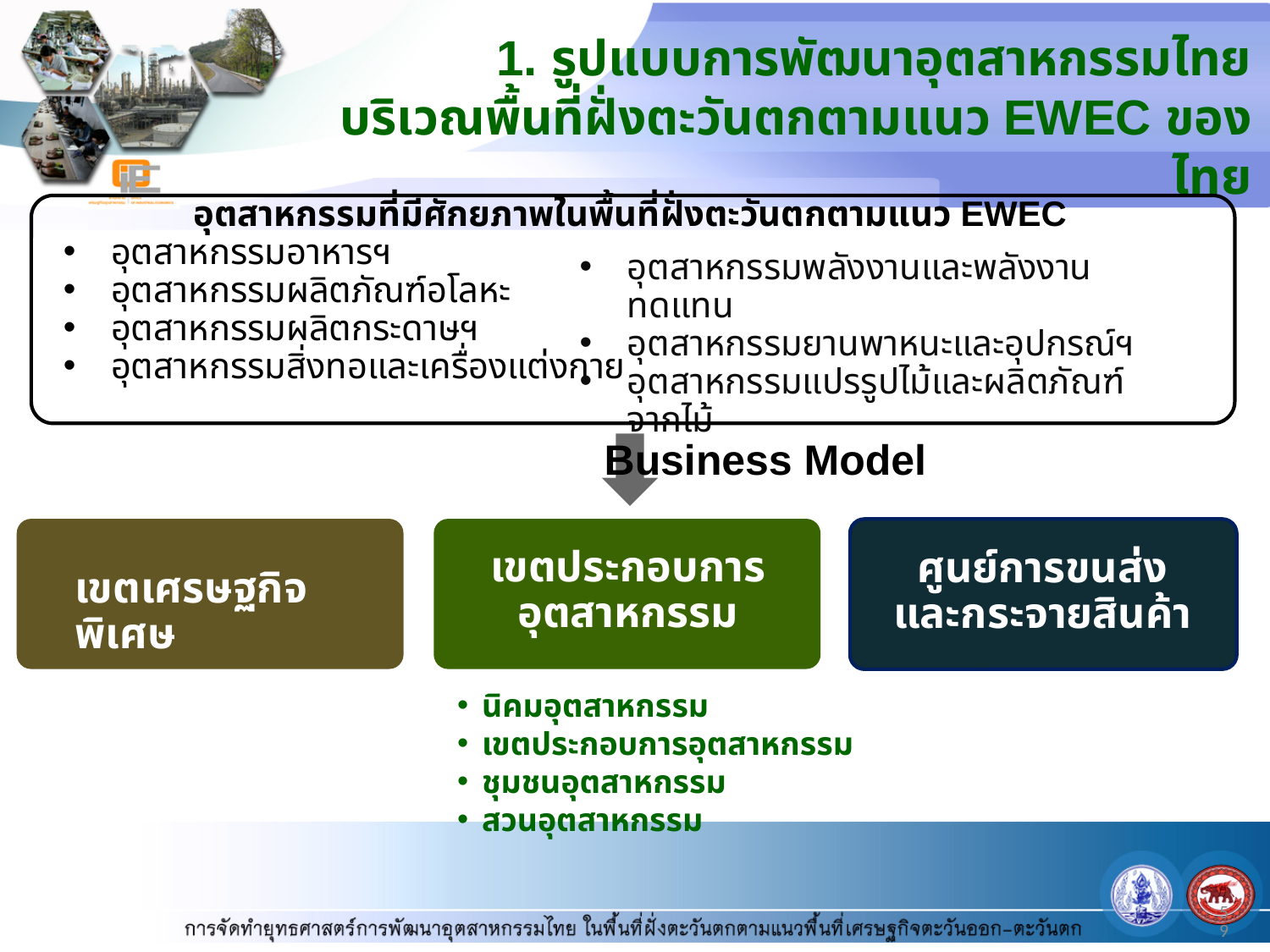

1. รูปแบบการพัฒนาอุตสาหกรรมไทย
บริเวณพื้นที่ฝั่งตะวันตกตามแนว EWEC ของไทย
อุตสาหกรรมที่มีศักยภาพในพื้นที่ฝั่งตะวันตกตามแนว EWEC
อุตสาหกรรมอาหารฯ
อุตสาหกรรมผลิตภัณฑ์อโลหะ
อุตสาหกรรมผลิตกระดาษฯ
อุตสาหกรรมสิ่งทอและเครื่องแต่งกาย
อุตสาหกรรมพลังงานและพลังงานทดแทน
อุตสาหกรรมยานพาหนะและอุปกรณ์ฯ
อุตสาหกรรมแปรรูปไม้และผลิตภัณฑ์จากไม้

Business Model

เขตประกอบการ
อุตสาหกรรม
ศูนย์การขนส่ง
และกระจายสินค้า
เขตเศรษฐกิจพิเศษ
นิคมอุตสาหกรรม
เขตประกอบการอุตสาหกรรม
ชุมชนอุตสาหกรรม
สวนอุตสาหกรรม
59